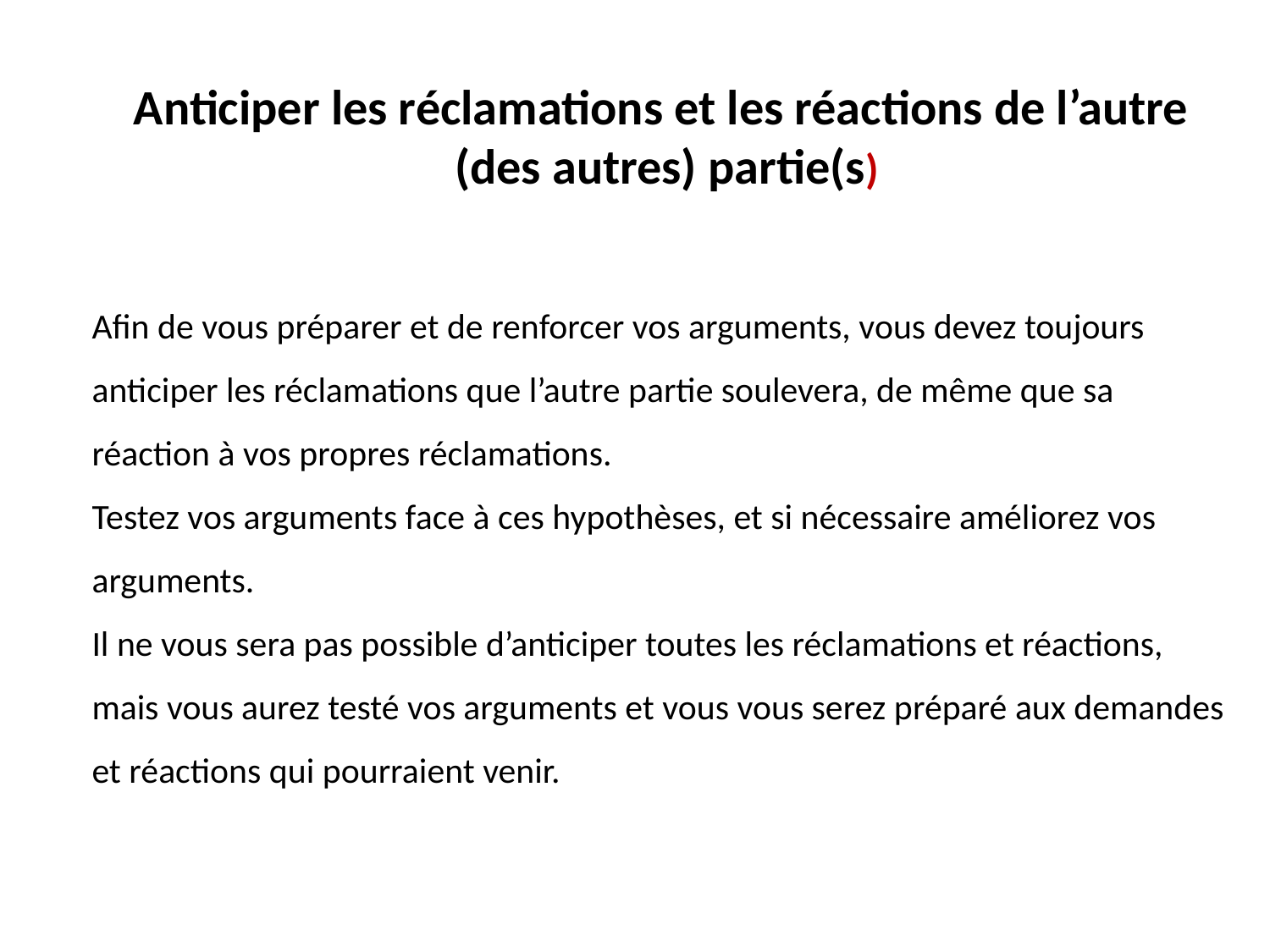

Anticiper les réclamations et les réactions de l’autre
(des autres) partie(s)
Afin de vous préparer et de renforcer vos arguments, vous devez toujours anticiper les réclamations que l’autre partie soulevera, de même que sa réaction à vos propres réclamations.
Testez vos arguments face à ces hypothèses, et si nécessaire améliorez vos arguments.
Il ne vous sera pas possible d’anticiper toutes les réclamations et réactions, mais vous aurez testé vos arguments et vous vous serez préparé aux demandes et réactions qui pourraient venir.